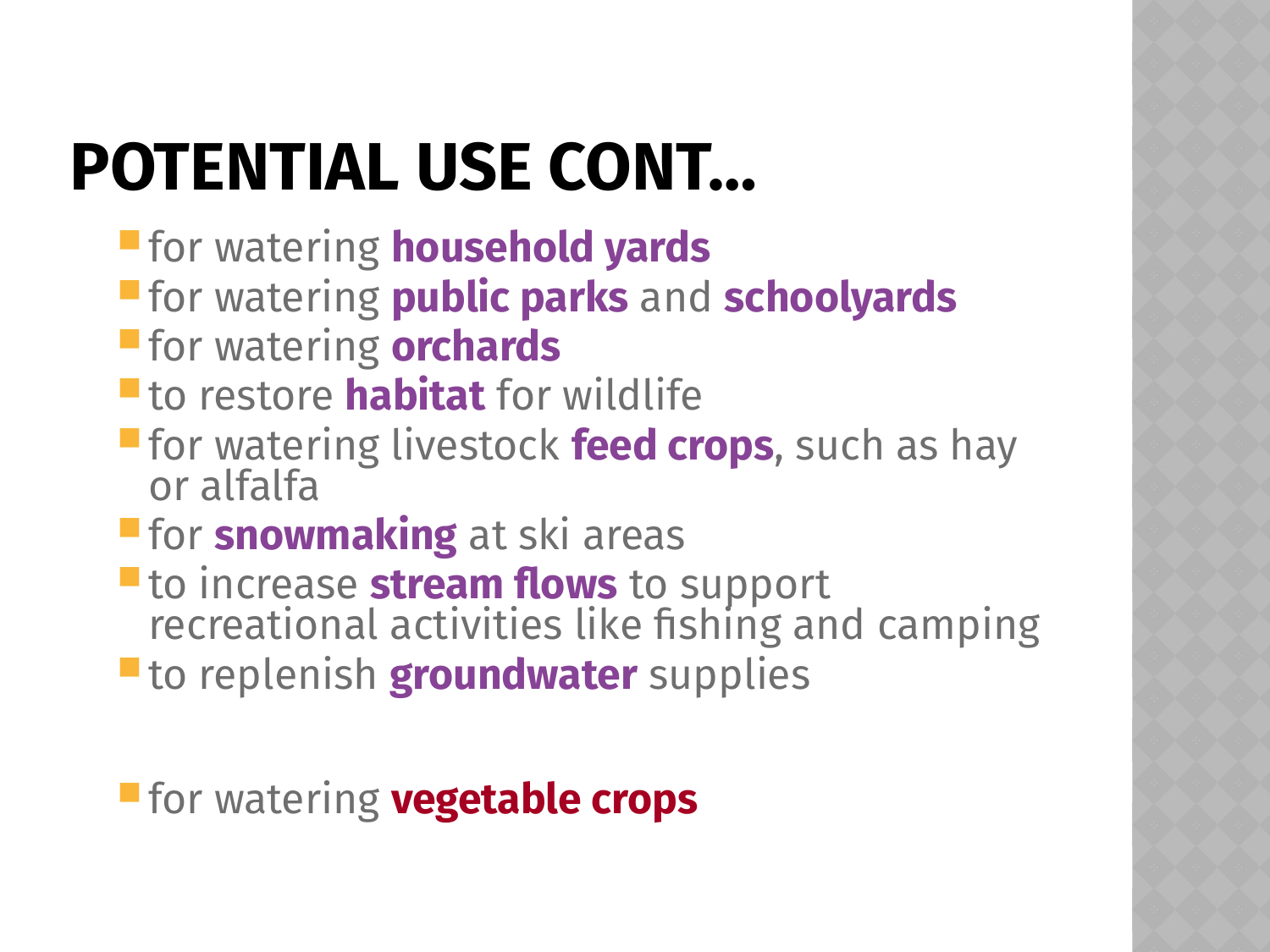

# Potential Use cont…
for watering household yards
for watering public parks and schoolyards
for watering orchards
to restore habitat for wildlife
for watering livestock feed crops, such as hay or alfalfa
for snowmaking at ski areas
to increase stream flows to support recreational activities like fishing and camping
to replenish groundwater supplies

for watering vegetable crops